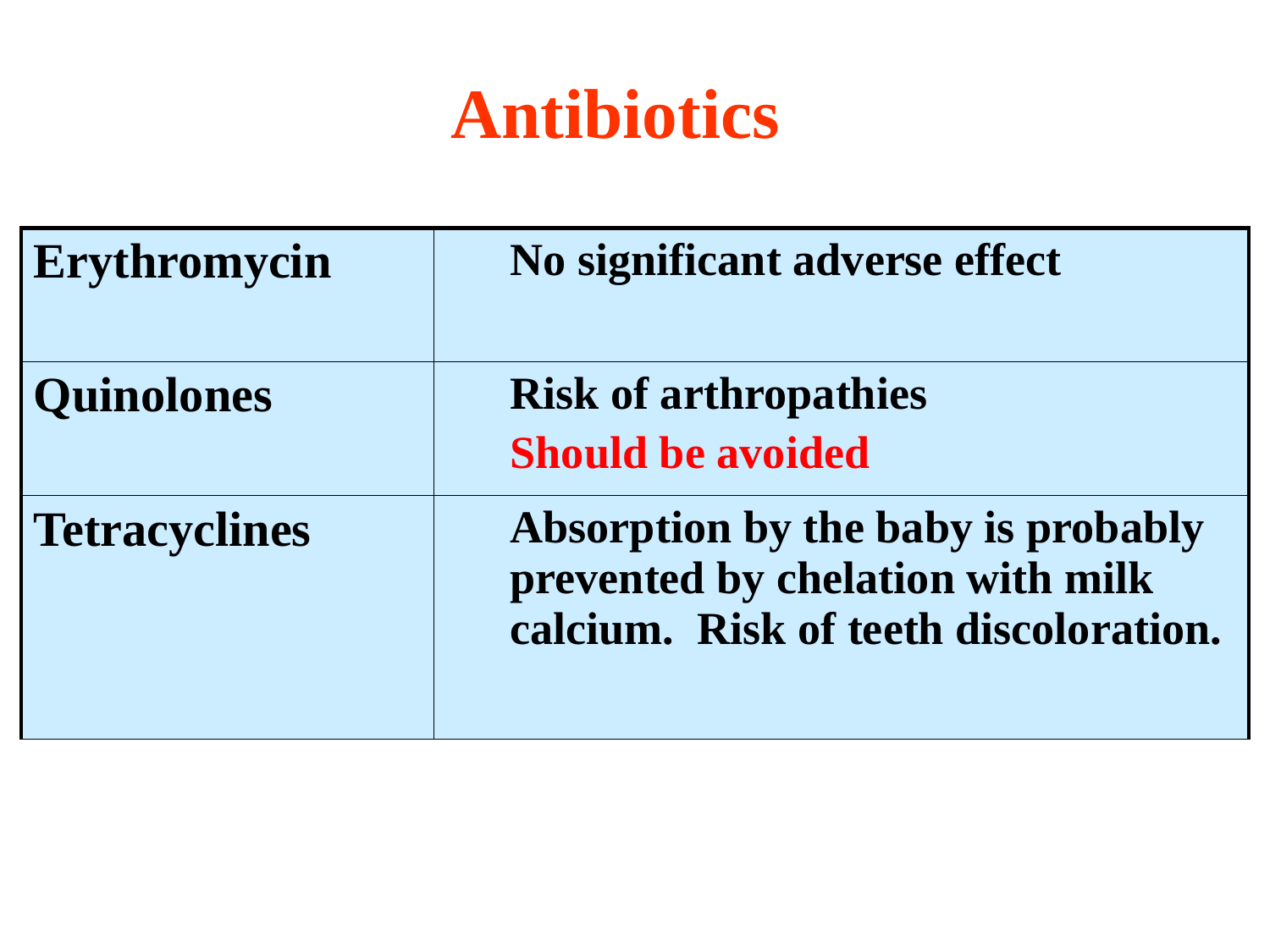

Antibiotics
| Erythromycin | No significant adverse effect |
| --- | --- |
| Quinolones | Risk of arthropathies Should be avoided |
| Tetracyclines | Absorption by the baby is probably prevented by chelation with milk calcium. Risk of teeth discoloration. |